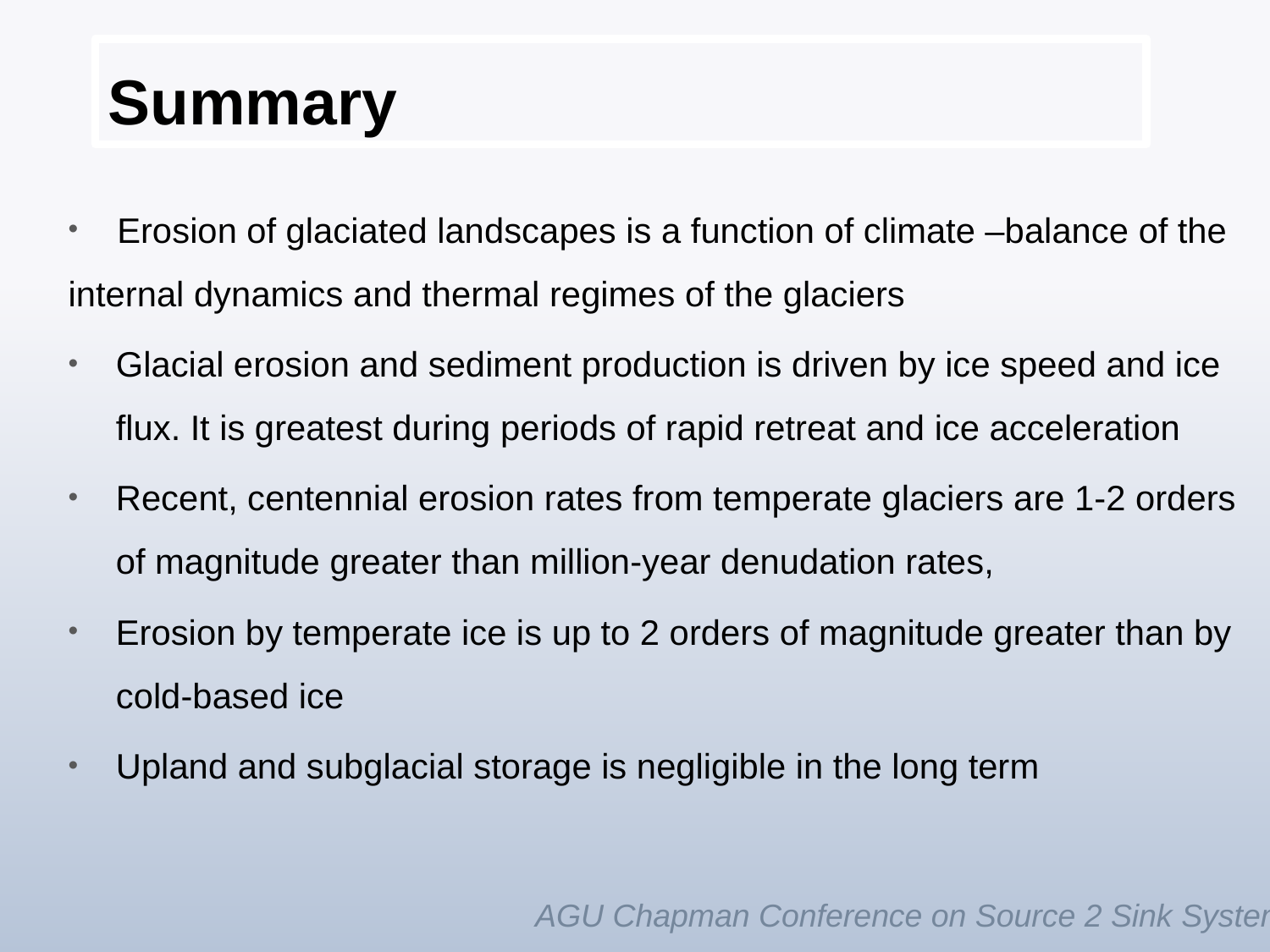

# Summary
    Erosion of glaciated landscapes is a function of climate –balance of the internal dynamics and thermal regimes of the glaciers
Glacial erosion and sediment production is driven by ice speed and ice flux. It is greatest during periods of rapid retreat and ice acceleration
Recent, centennial erosion rates from temperate glaciers are 1-2 orders of magnitude greater than million-year denudation rates,
Erosion by temperate ice is up to 2 orders of magnitude greater than by cold-based ice
Upland and subglacial storage is negligible in the long term
AGU Chapman Conference on Source 2 Sink Systems